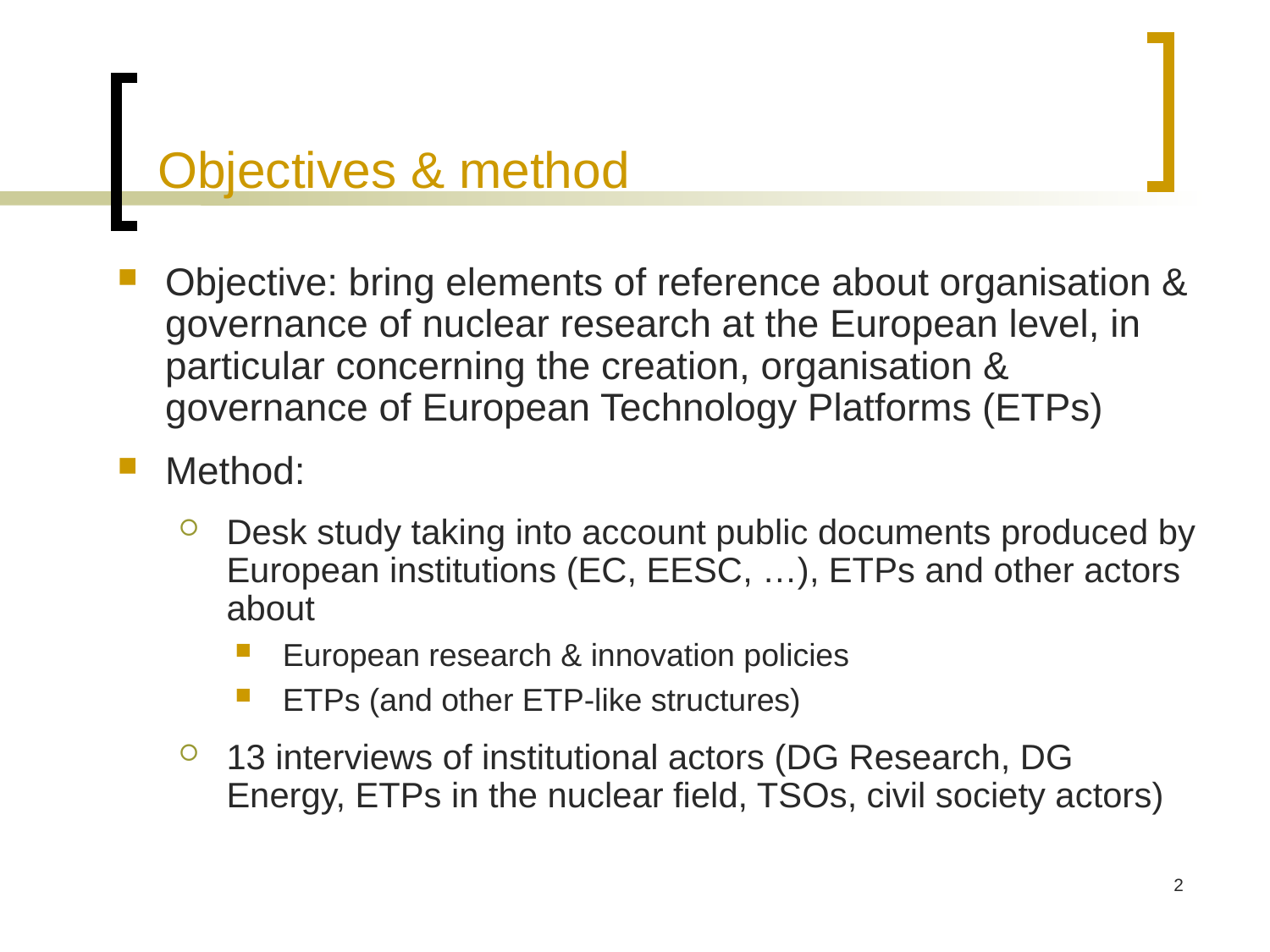

Objectives & method
Objective: bring elements of reference about organisation & governance of nuclear research at the European level, in particular concerning the creation, organisation & governance of European Technology Platforms (ETPs)
Method:
Desk study taking into account public documents produced by European institutions (EC, EESC, …), ETPs and other actors about
European research & innovation policies
ETPs (and other ETP-like structures)
13 interviews of institutional actors (DG Research, DG Energy, ETPs in the nuclear field, TSOs, civil society actors)

2